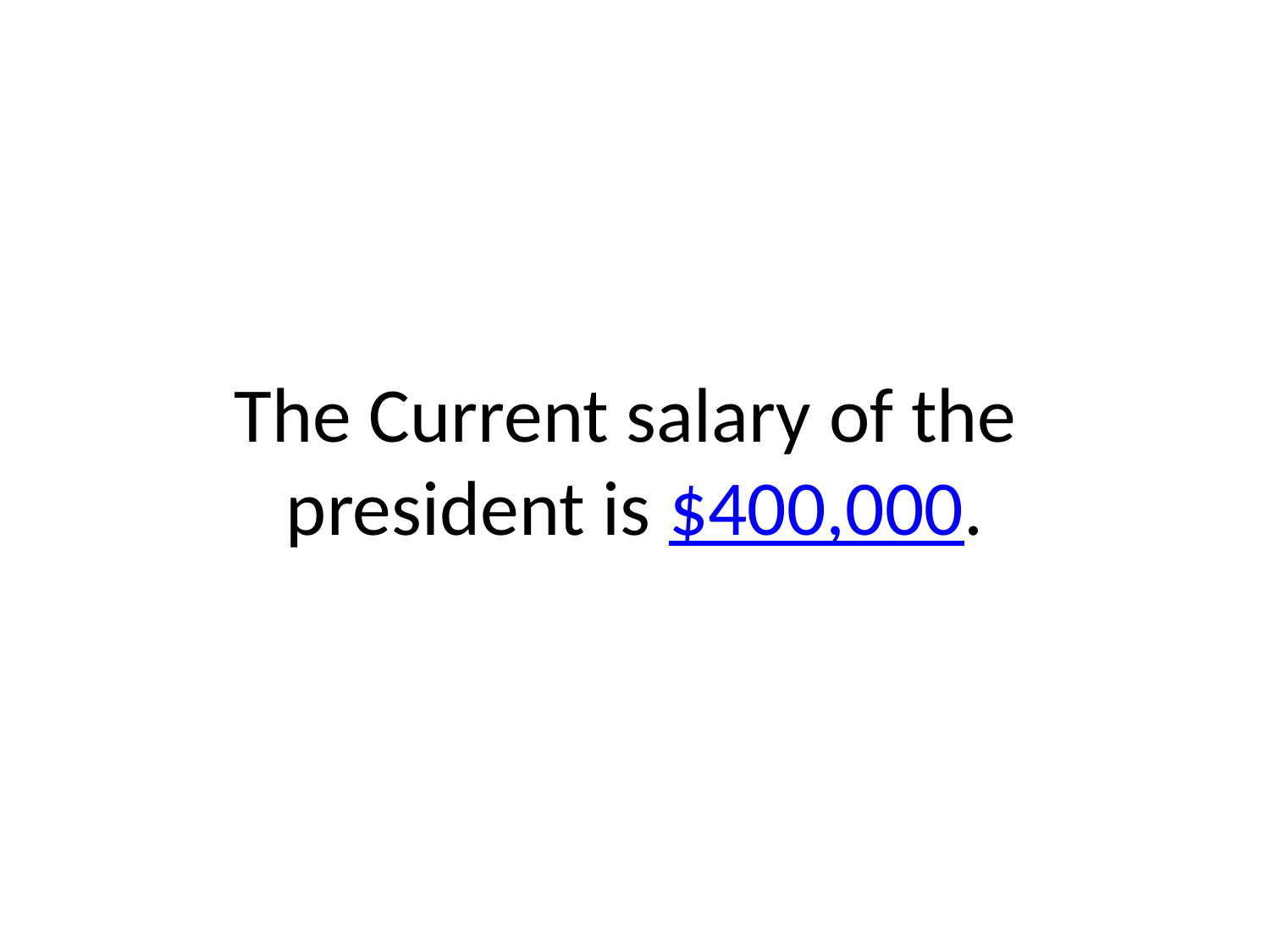

# The Current salary of the president is $400,000.